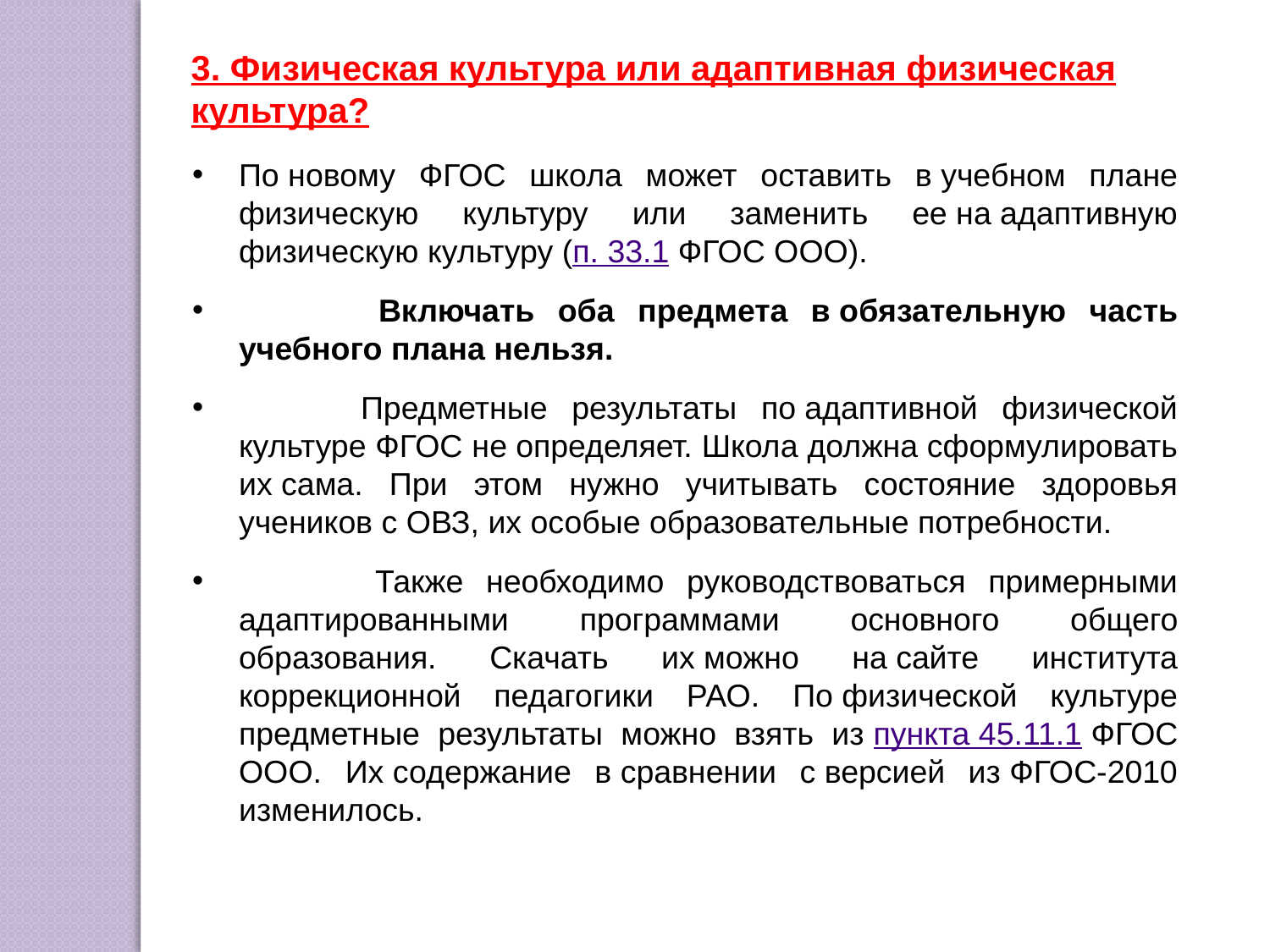

3. Физическая культура или адаптивная физическая культура?
По новому ФГОС школа может оставить в учебном плане физическую культуру или заменить ее на адаптивную физическую культуру (п. 33.1 ФГОС ООО).
      Включать оба предмета в обязательную часть учебного плана нельзя.
     Предметные результаты по адаптивной физической культуре ФГОС не определяет. Школа должна сформулировать их сама. При этом нужно учитывать состояние здоровья учеников с ОВЗ, их особые образовательные потребности.
      Также необходимо руководствоваться примерными адаптированными программами основного общего образования. Скачать их можно на сайте института коррекционной педагогики РАО. По физической культуре предметные результаты можно взять из пункта 45.11.1 ФГОС ООО. Их содержание в сравнении с версией из ФГОС-2010 изменилось.